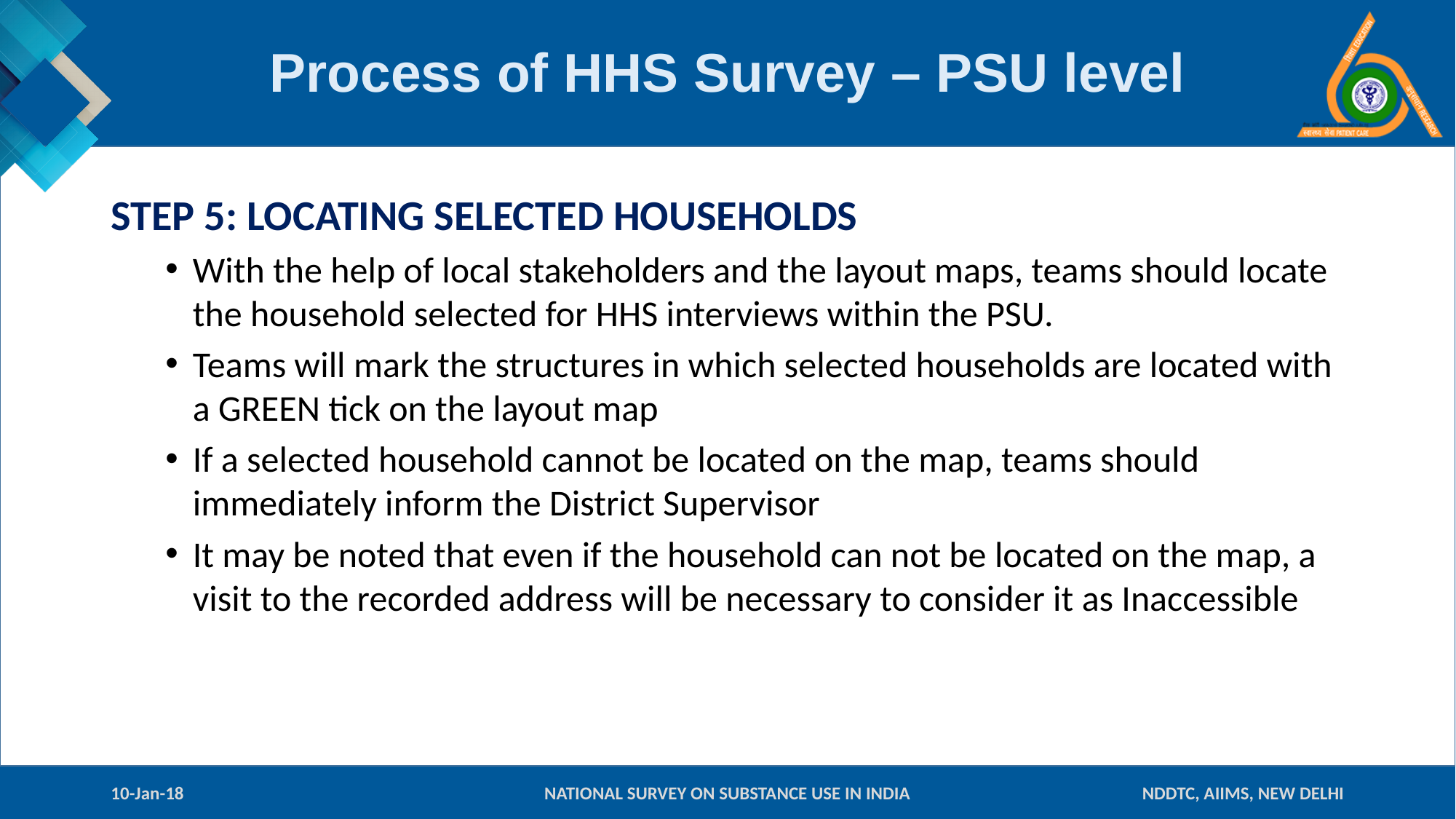

# Process of HHS Survey – PSU level
STEP 5: LOCATING SELECTED HOUSEHOLDS
With the help of local stakeholders and the layout maps, teams should locate the household selected for HHS interviews within the PSU.
Teams will mark the structures in which selected households are located with a GREEN tick on the layout map
If a selected household cannot be located on the map, teams should immediately inform the District Supervisor
It may be noted that even if the household can not be located on the map, a visit to the recorded address will be necessary to consider it as Inaccessible

10-Jan-18
NATIONAL SURVEY ON SUBSTANCE USE IN INDIA
NDDTC, AIIMS, NEW DELHI